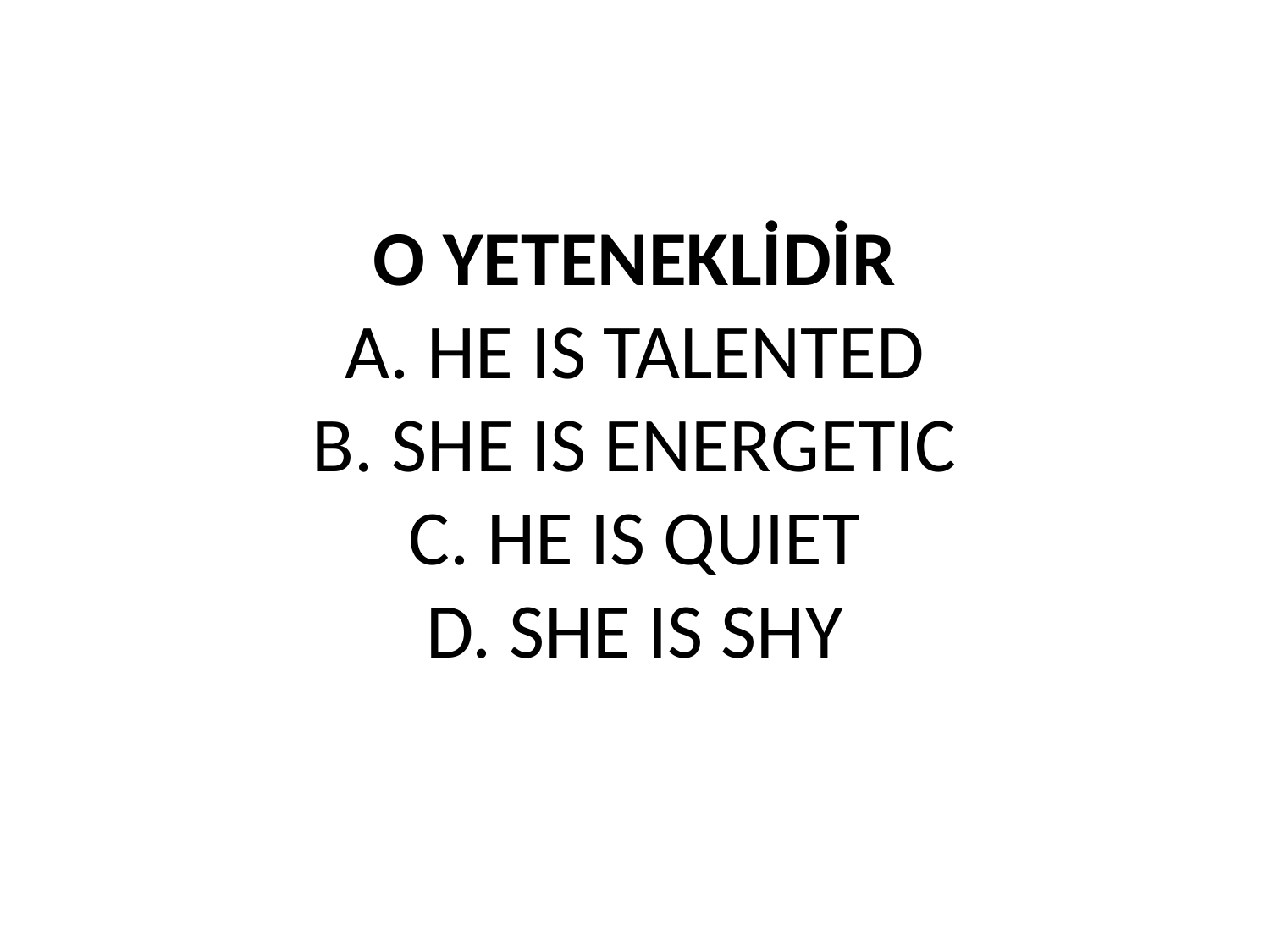

# O YETENEKLİDİR A. HE IS TALENTED B. SHE IS ENERGETIC C. HE IS QUIET D. SHE IS SHY